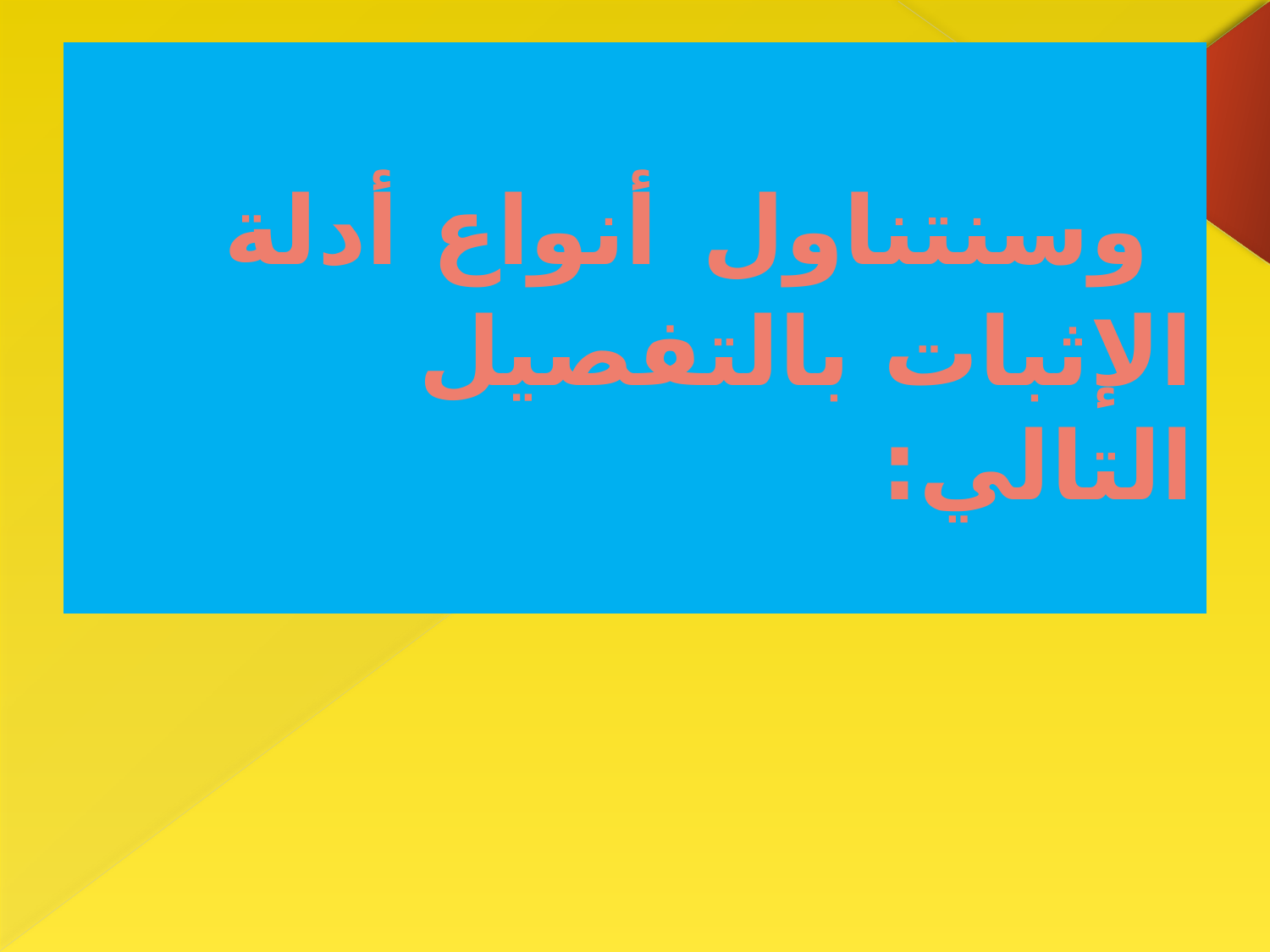

# وسنتناول أنواع أدلة الإثبات بالتفصيل التالي: